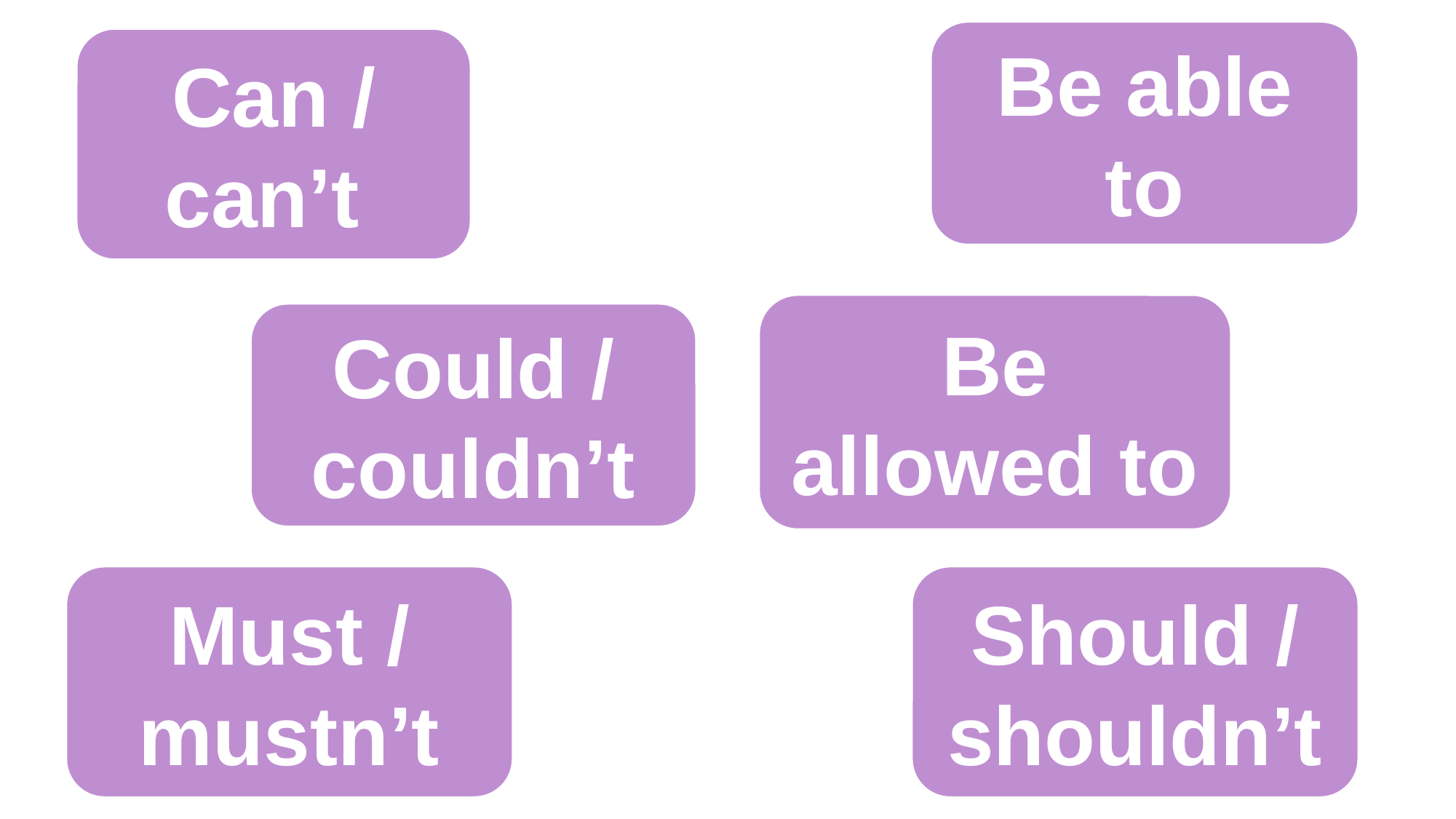

Be able to
Can / can’t
#
Be allowed to
Could / couldn’t

Must / mustn’t
Should / shouldn’t